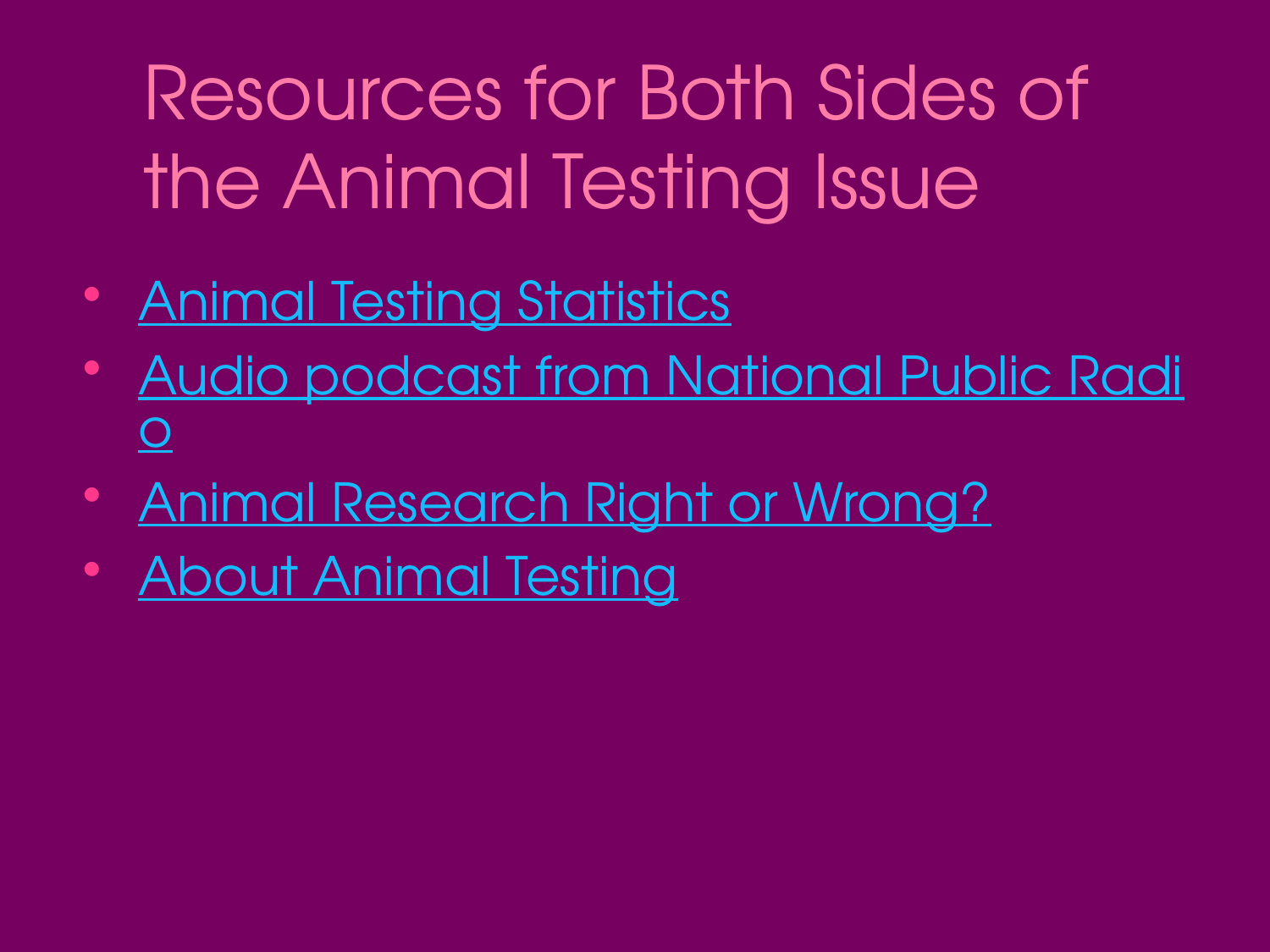

# Resources for Both Sides of the Animal Testing Issue
Animal Testing Statistics
Audio podcast from National Public Radio
Animal Research Right or Wrong?
About Animal Testing